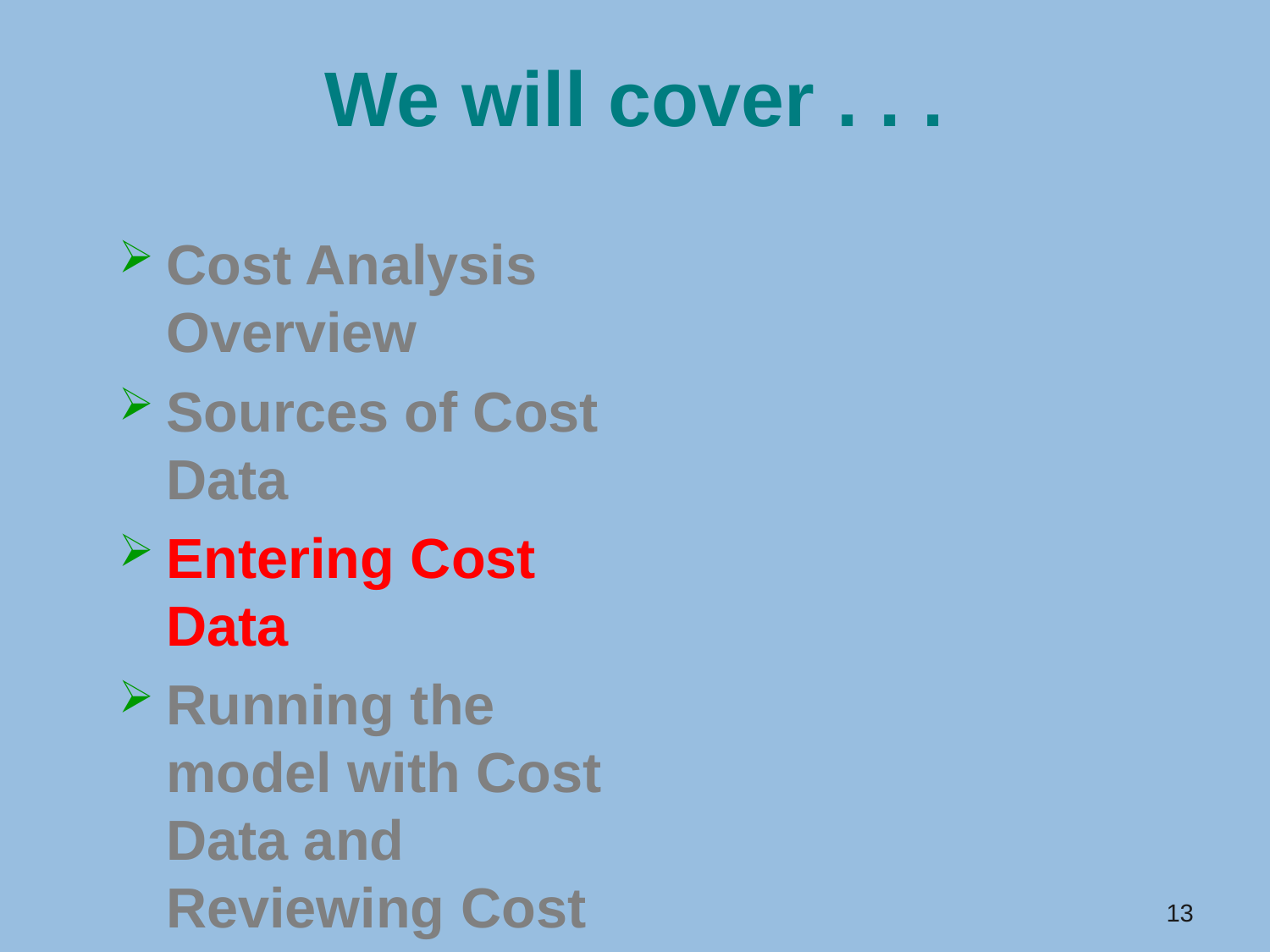

# We will cover . . .
Cost Analysis Overview
Sources of Cost Data
Entering Cost Data
Running the model with Cost Data and Reviewing Cost Output

13